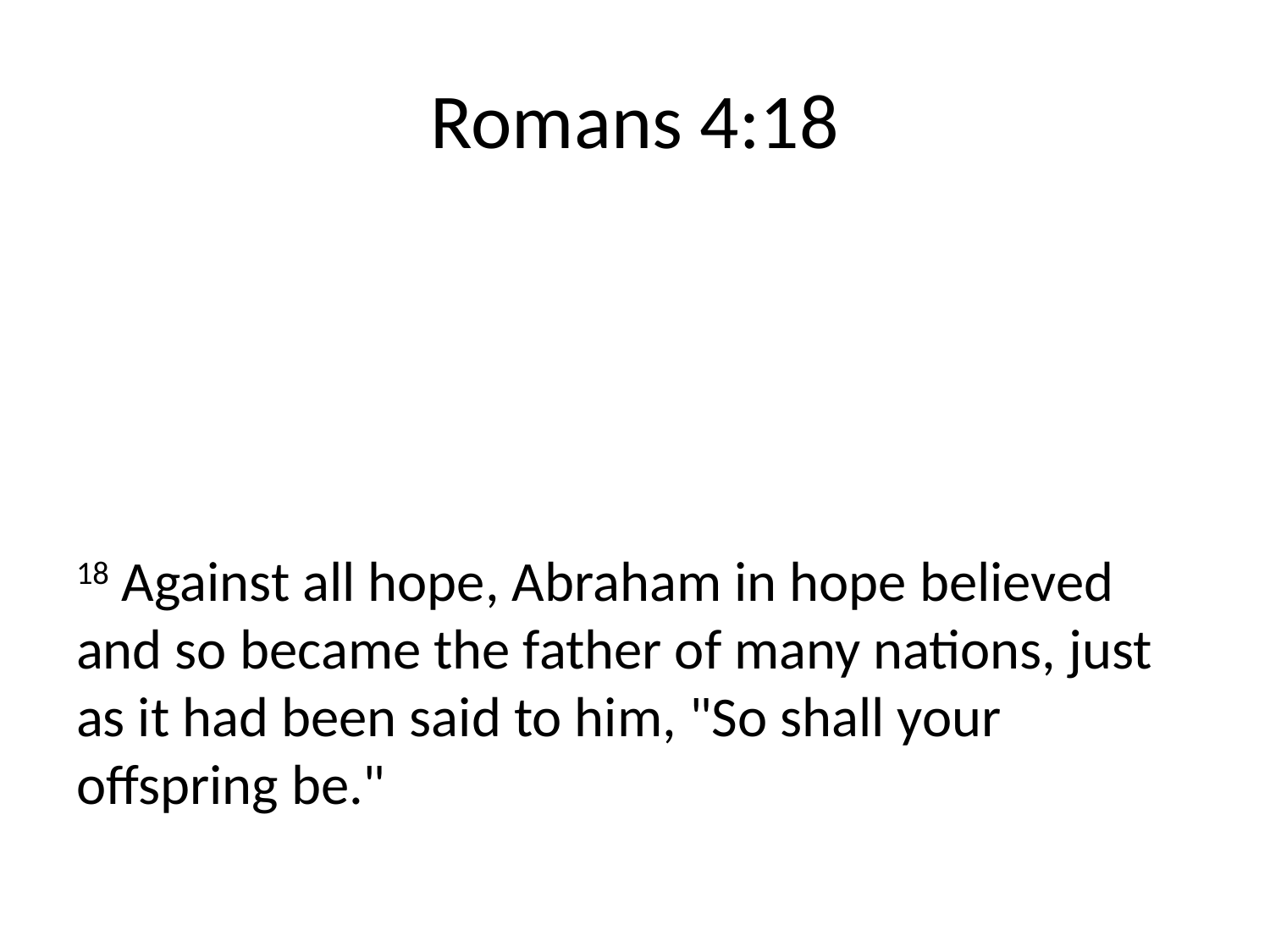

# Romans 4:18

18 Against all hope, Abraham in hope believed and so became the father of many nations, just as it had been said to him, "So shall your offspring be."